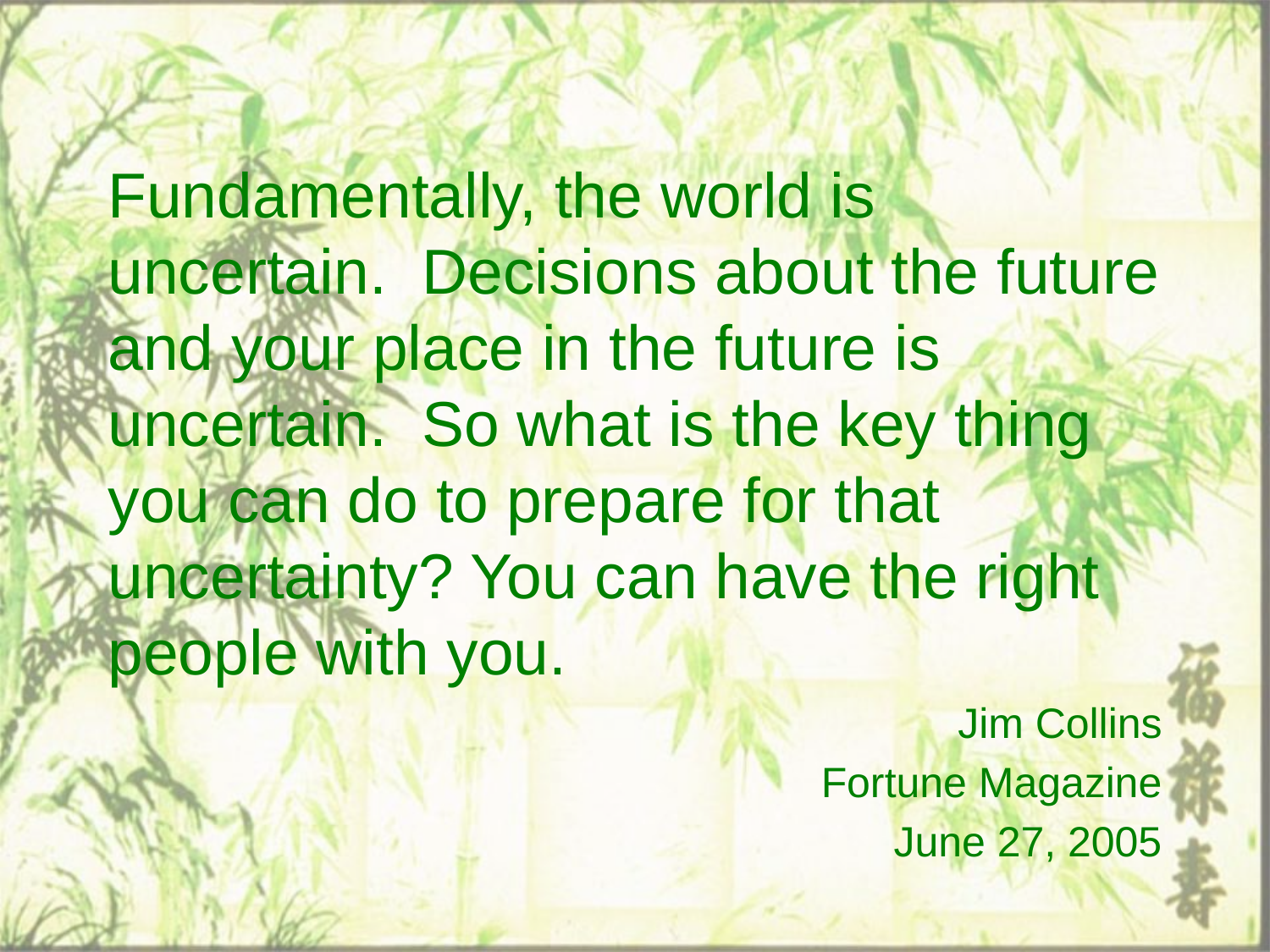

Fundamentally, the world is uncertain.  Decisions about the future and your place in the future is uncertain.  So what is the key thing you can do to prepare for that uncertainty? You can have the right people with you.
Jim Collins
Fortune Magazine
June 27, 2005